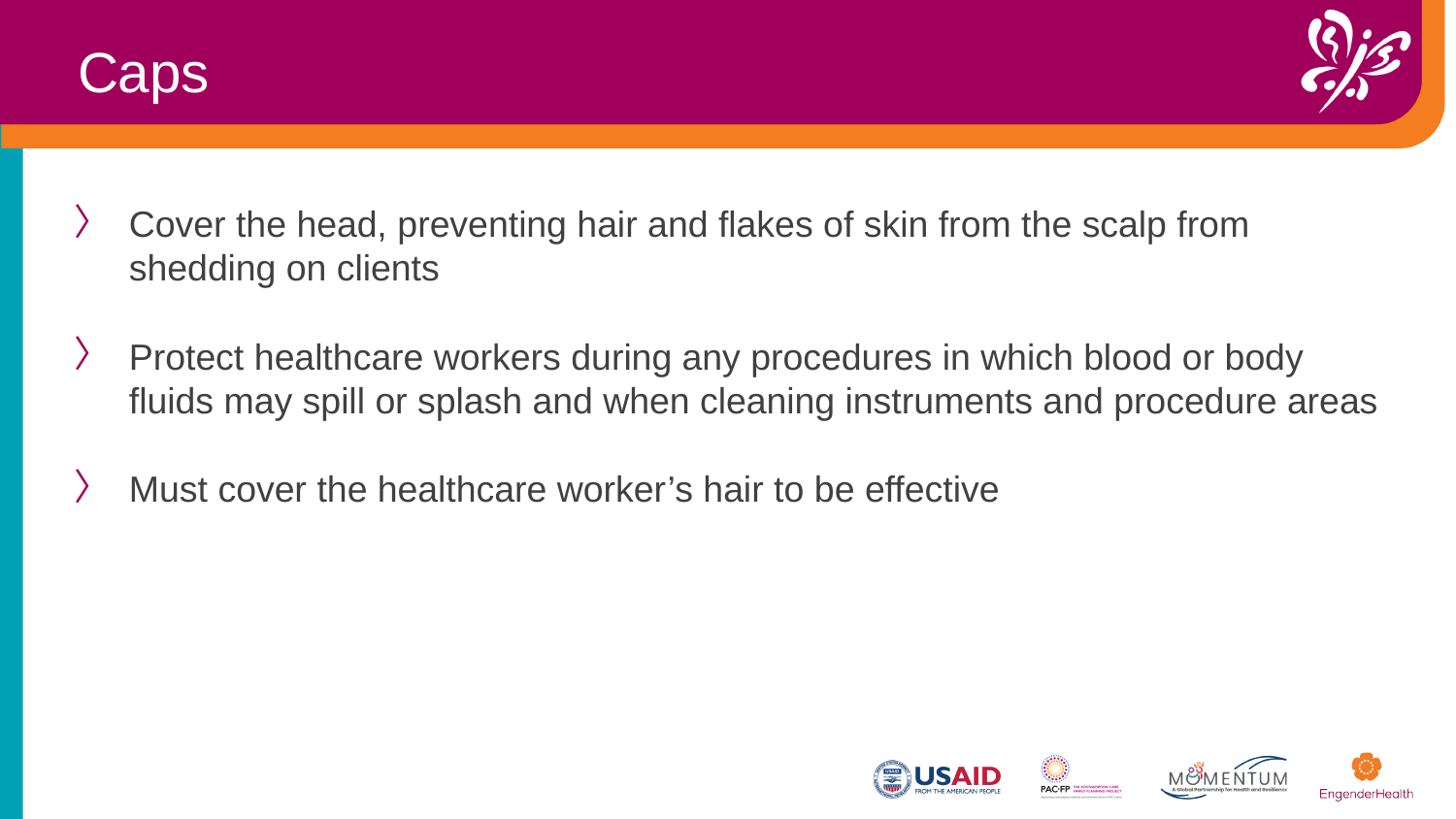

Caps
Cover the head, preventing hair and flakes of skin from the scalp from shedding on clients
Protect healthcare workers during any procedures in which blood or body fluids may spill or splash and when cleaning instruments and procedure areas
Must cover the healthcare worker’s hair to be effective